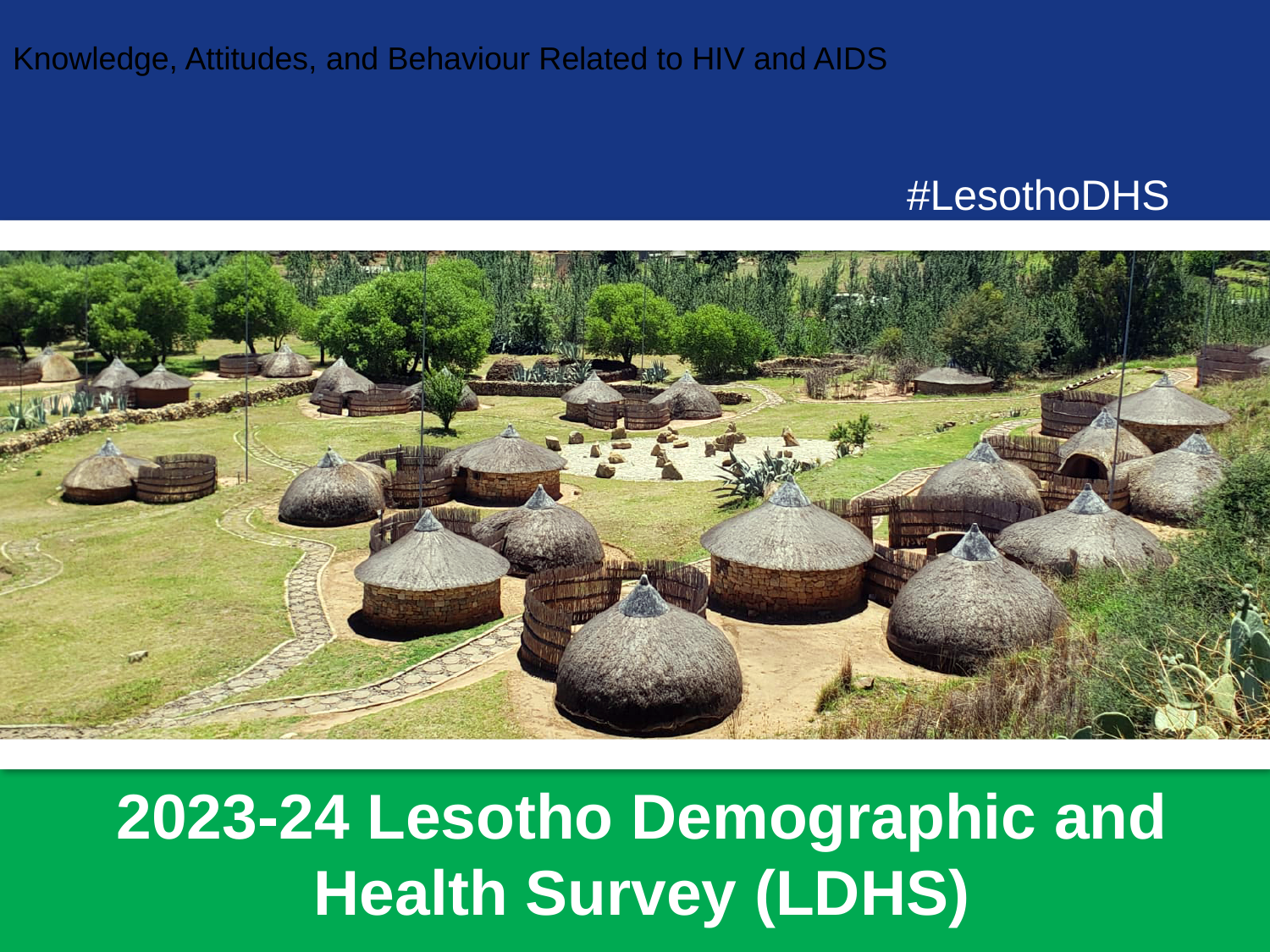

Knowledge, Attitudes, and Behaviour Related to HIV and AIDS